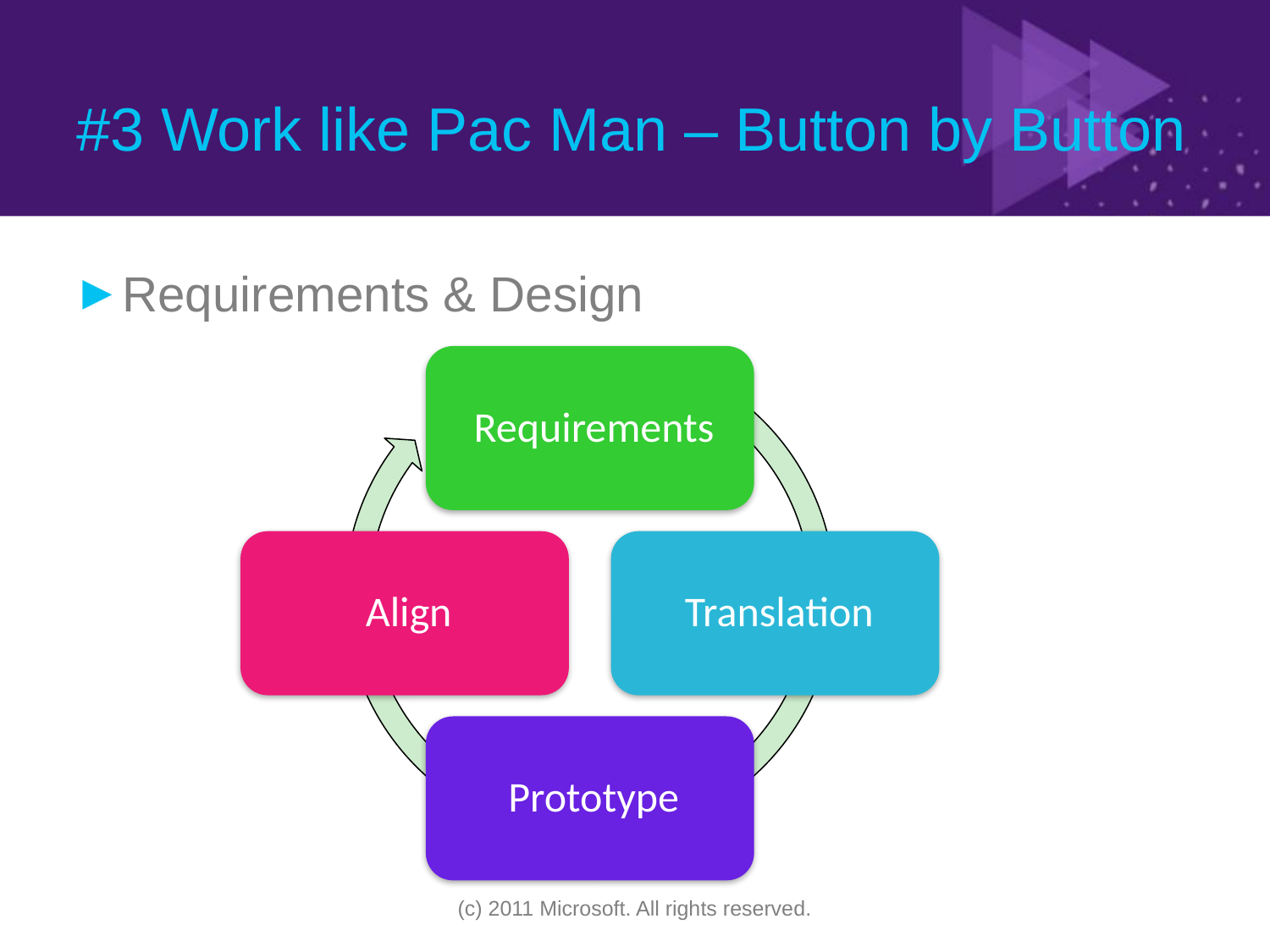

# #3 Work like Pac Man – Button by Button
Requirements & Design

Requirements
Translation
Prototype
Align
(c) 2011 Microsoft. All rights reserved.